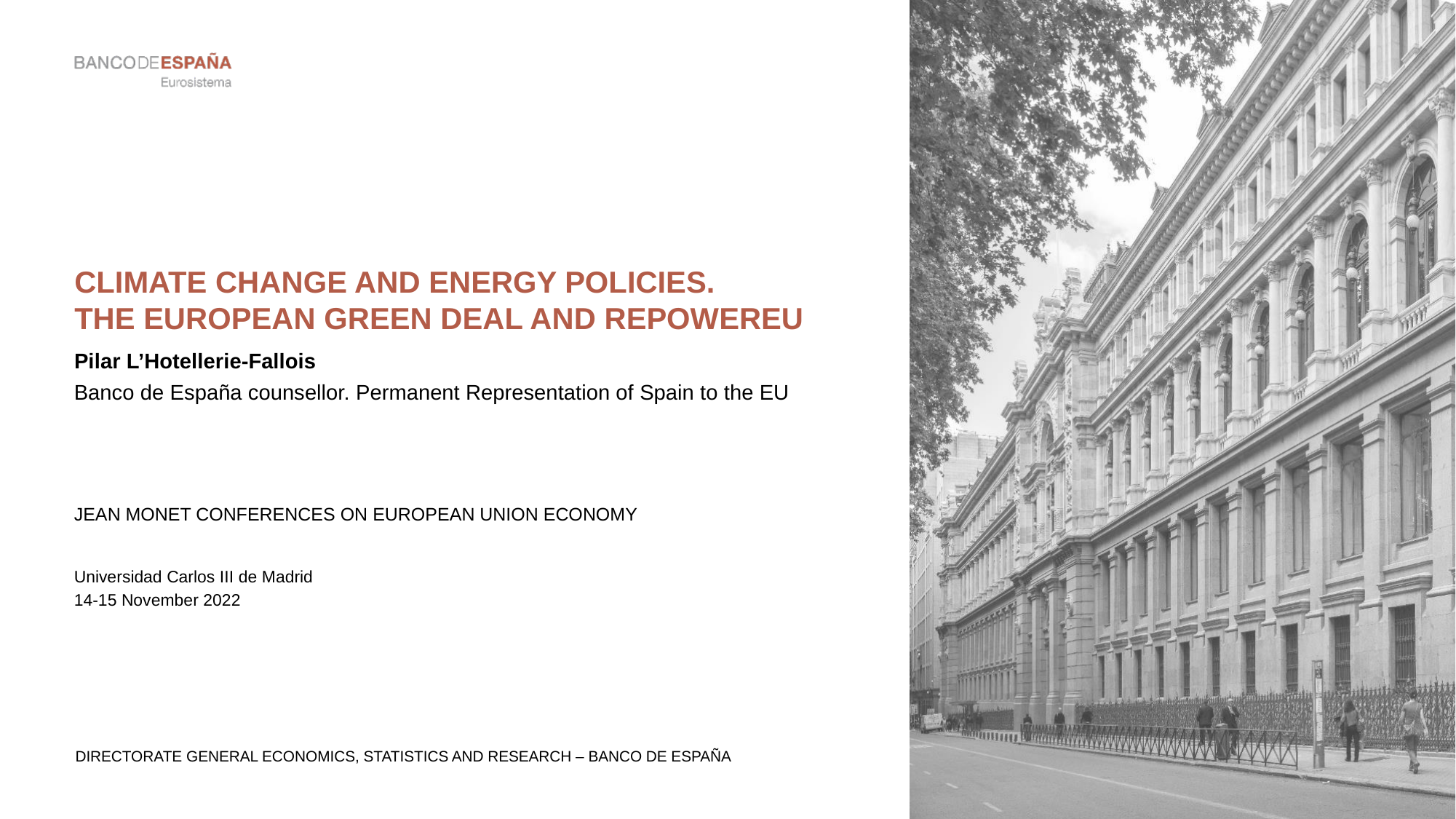

# Climate change and energy policies. the european Green deal and REPowerEU
Pilar L’Hotellerie-Fallois
Banco de España counsellor. Permanent Representation of Spain to the EU
Jean Monet conferences on european union economy

Universidad Carlos III de Madrid
14-15 November 2022